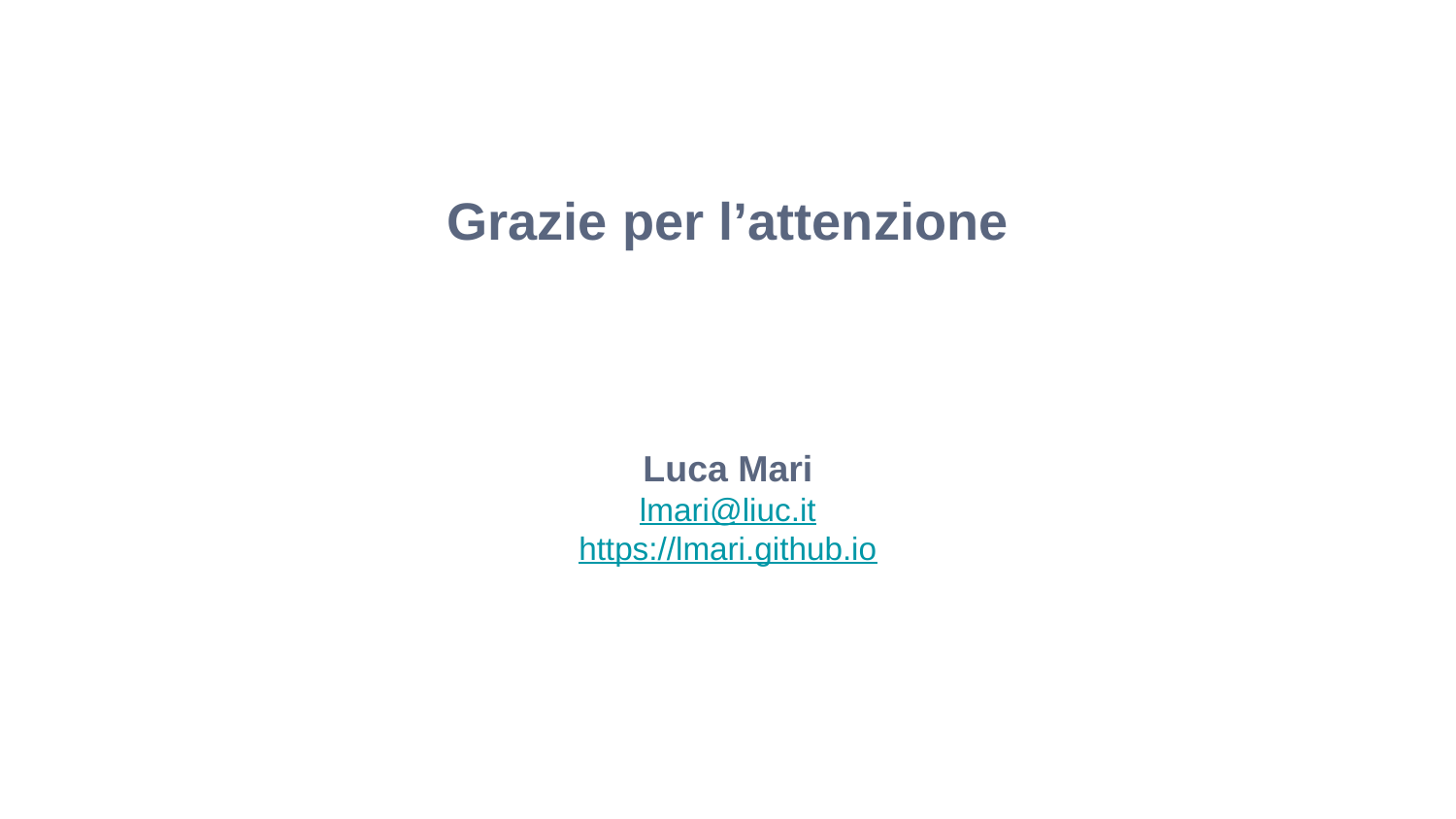

Grazie per l’attenzione

Luca Mari
lmari@liuc.it
https://lmari.github.io